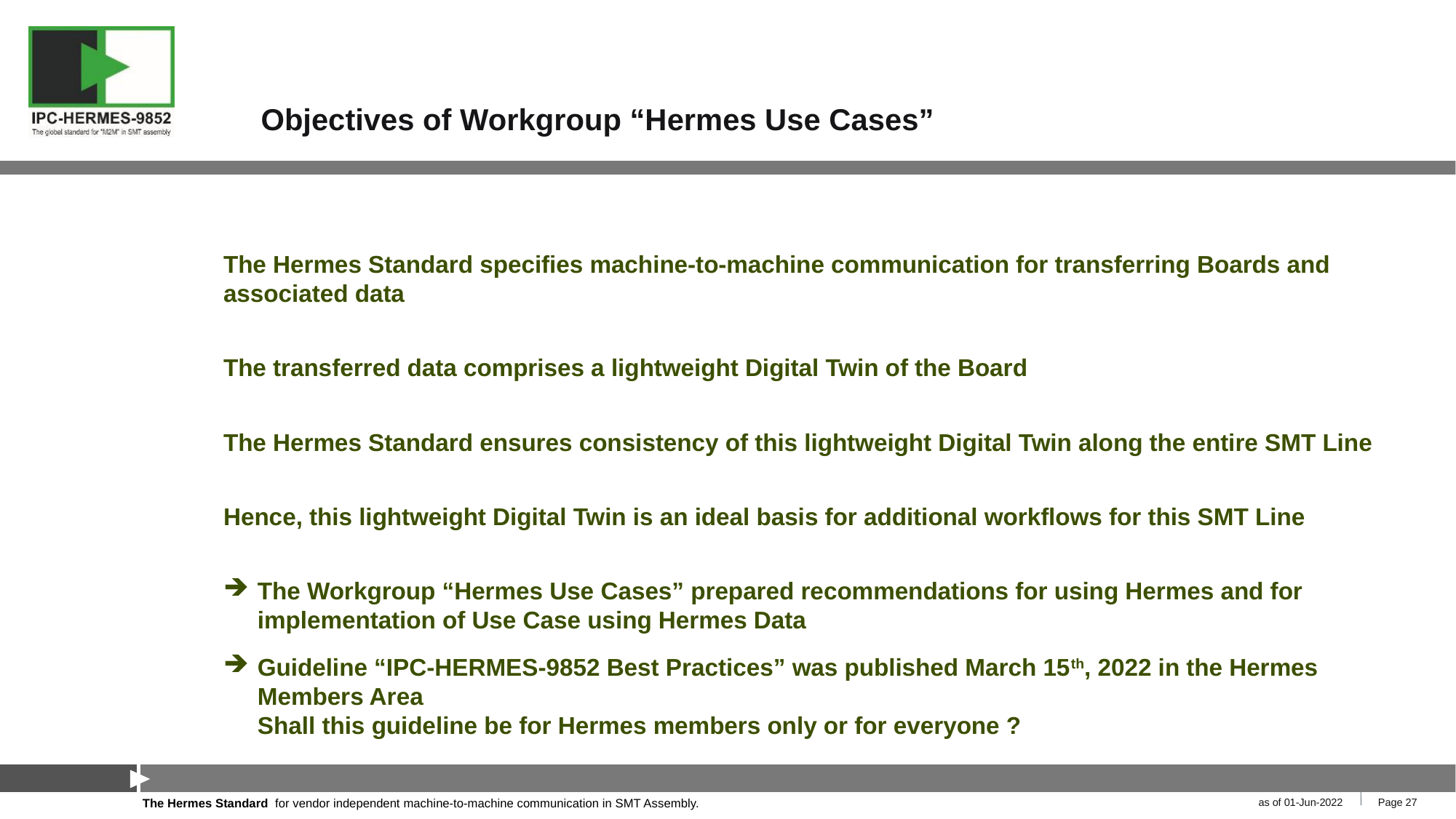

# Objectives of Workgroup “Hermes Use Cases”
The Hermes Standard specifies machine-to-machine communication for transferring Boards and associated data
The transferred data comprises a lightweight Digital Twin of the Board
The Hermes Standard ensures consistency of this lightweight Digital Twin along the entire SMT Line
Hence, this lightweight Digital Twin is an ideal basis for additional workflows for this SMT Line
The Workgroup “Hermes Use Cases” prepared recommendations for using Hermes and for implementation of Use Case using Hermes Data
Guideline “IPC-HERMES-9852 Best Practices” was published March 15th, 2022 in the Hermes Members Area
Shall this guideline be for Hermes members only or for everyone ?
as of 01-Jun-2022
Page 27